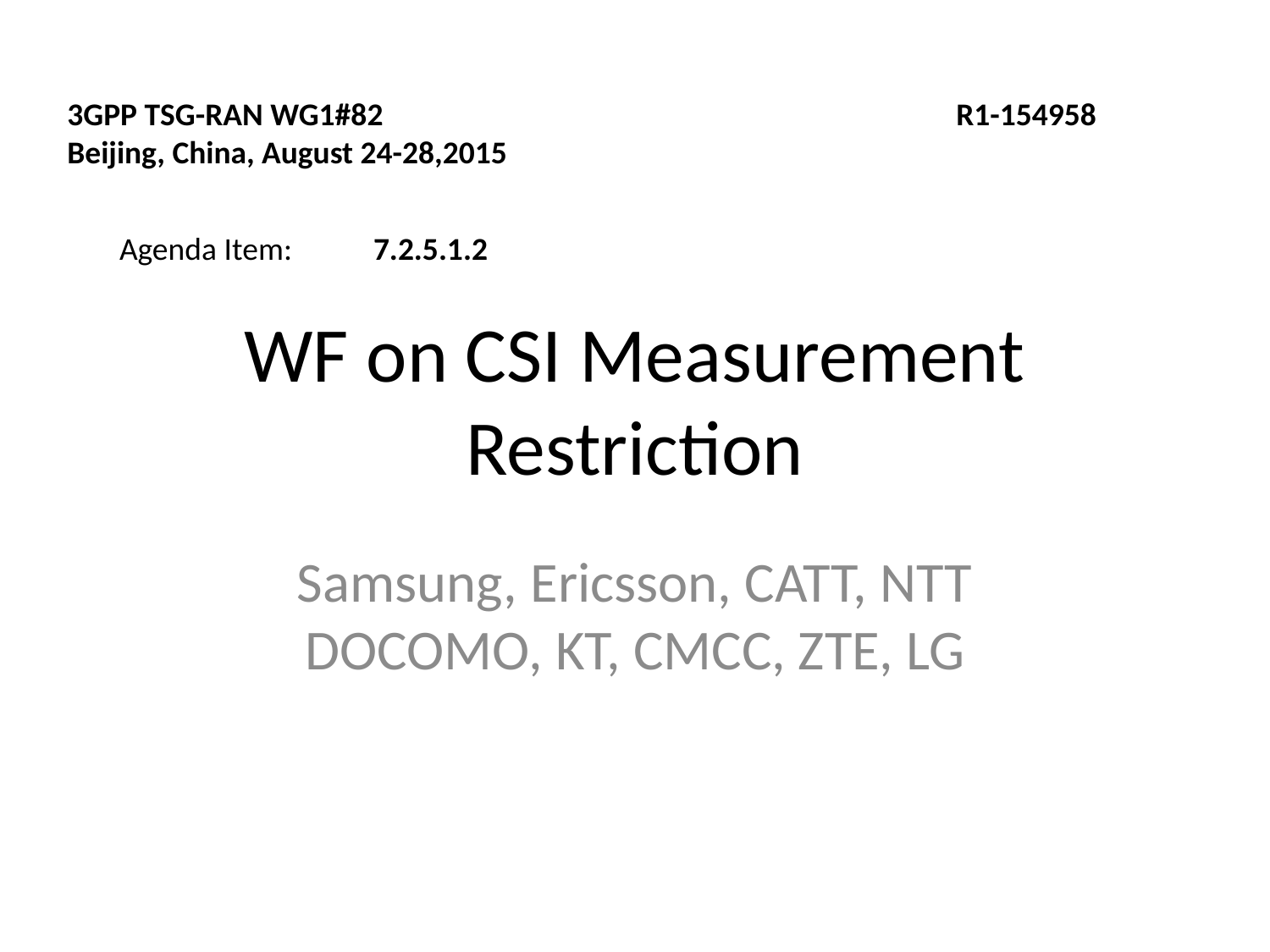

3GPP TSG-RAN WG1#82					R1-154958
Beijing, China, August 24-28,2015
Agenda Item:	7.2.5.1.2
# WF on CSI Measurement Restriction
Samsung, Ericsson, CATT, NTT DOCOMO, KT, CMCC, ZTE, LG